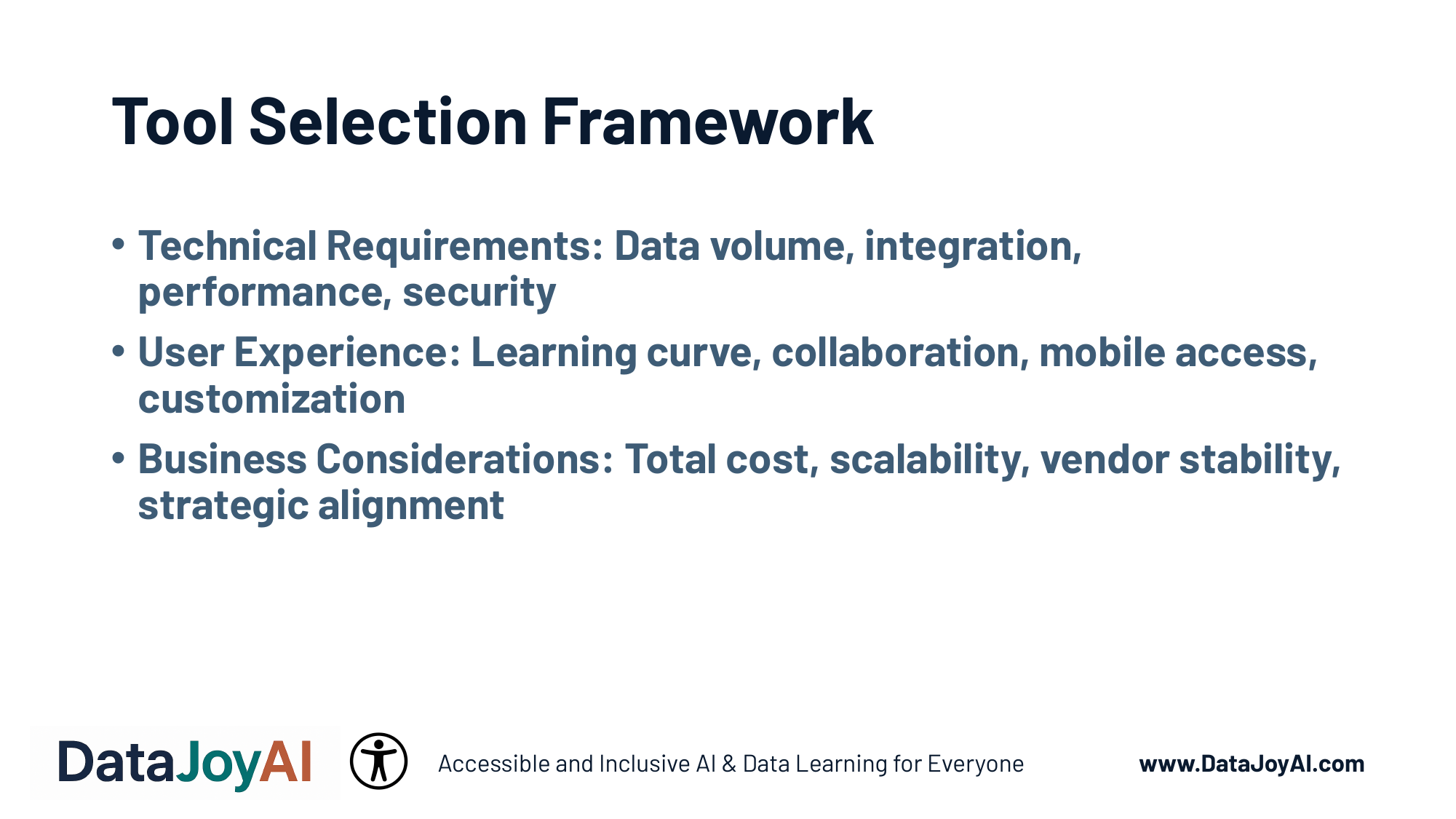

# Tool Selection Framework
Technical Requirements: Data volume, integration, performance, security
User Experience: Learning curve, collaboration, mobile access, customization
Business Considerations: Total cost, scalability, vendor stability, strategic alignment